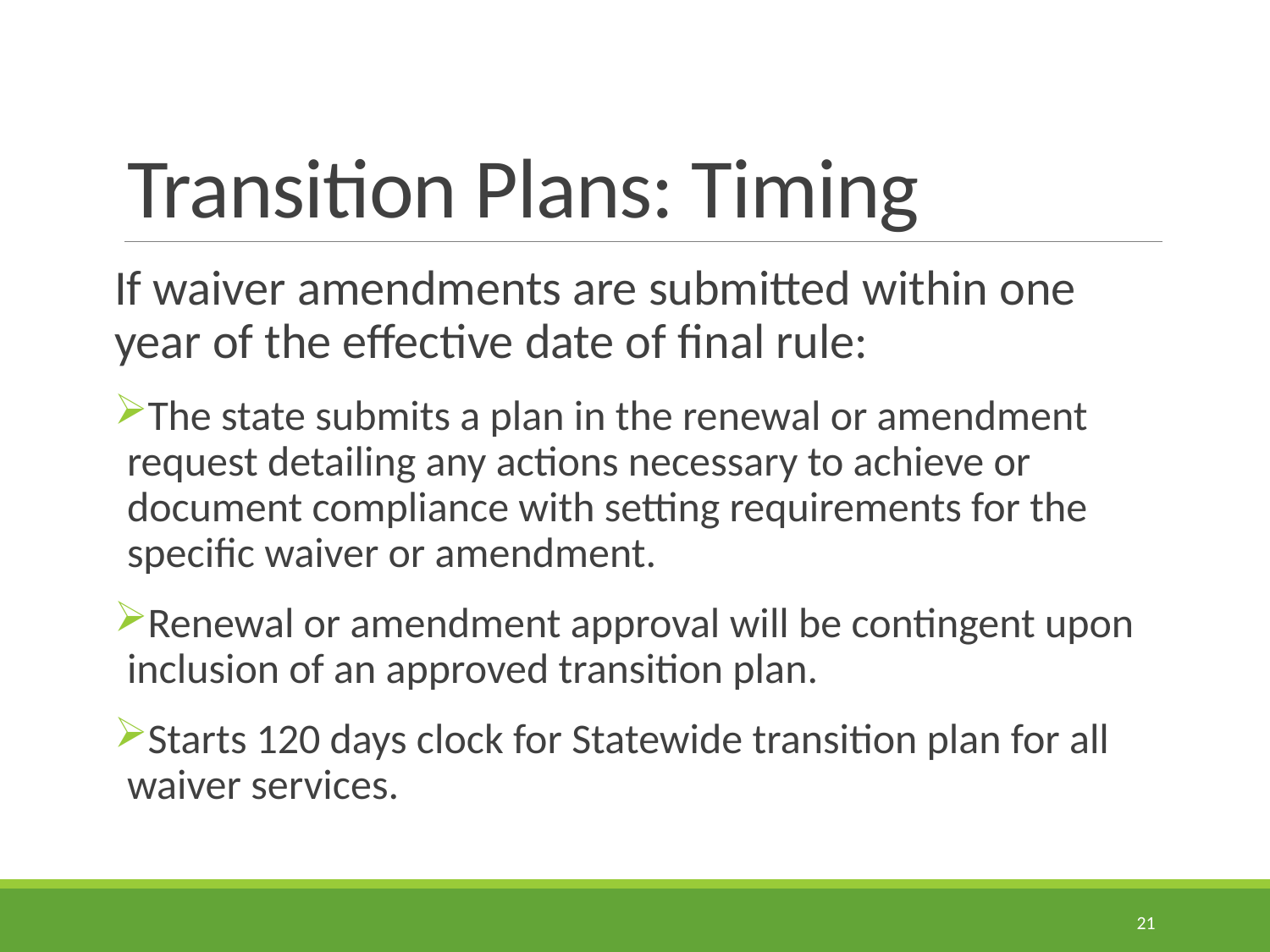

# Transition Plans: Timing
If waiver amendments are submitted within one year of the effective date of final rule:
The state submits a plan in the renewal or amendment request detailing any actions necessary to achieve or document compliance with setting requirements for the specific waiver or amendment.
Renewal or amendment approval will be contingent upon inclusion of an approved transition plan.
Starts 120 days clock for Statewide transition plan for all waiver services.
21